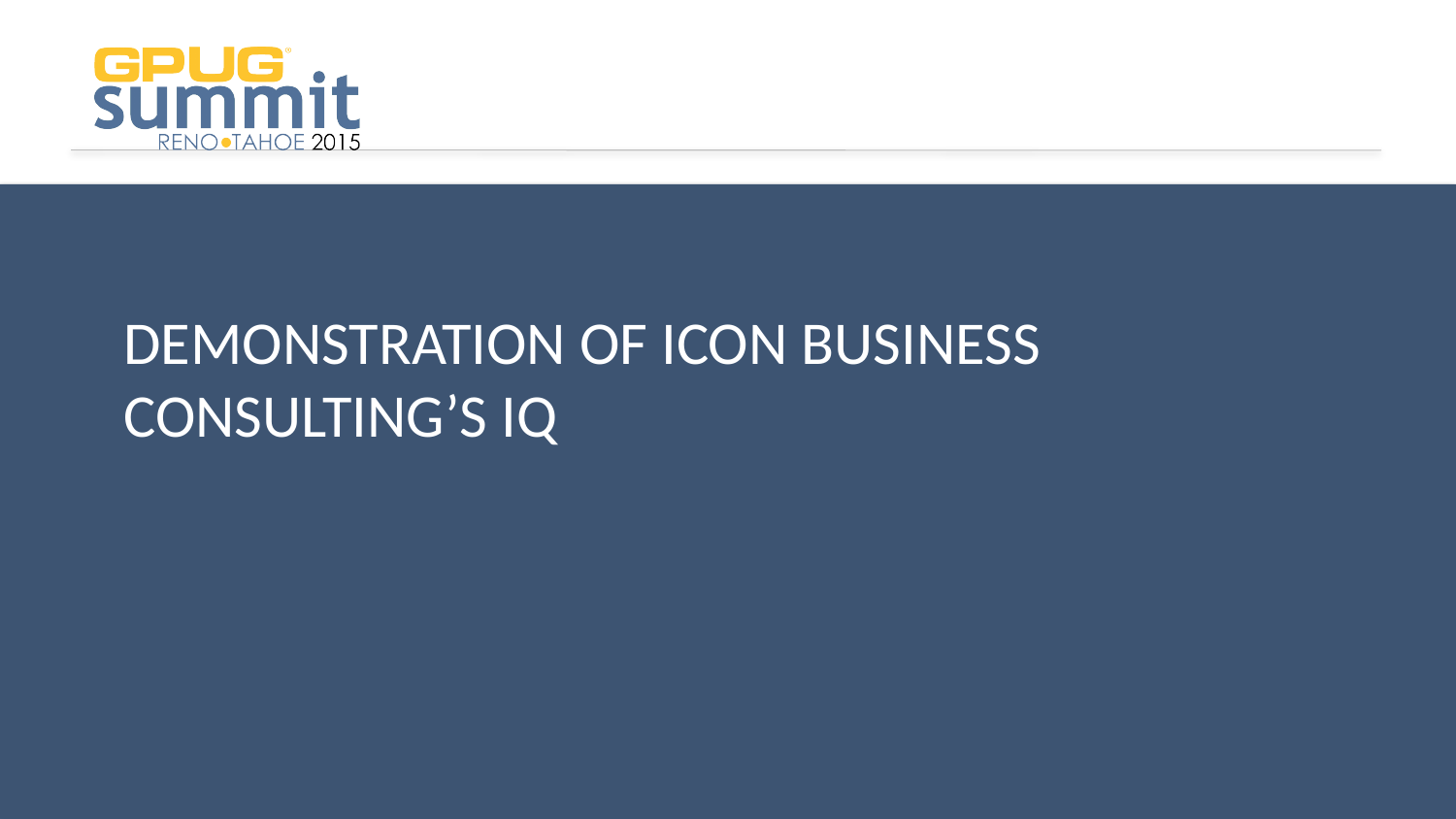

# Demonstration of ICON Business Consulting’s IQ